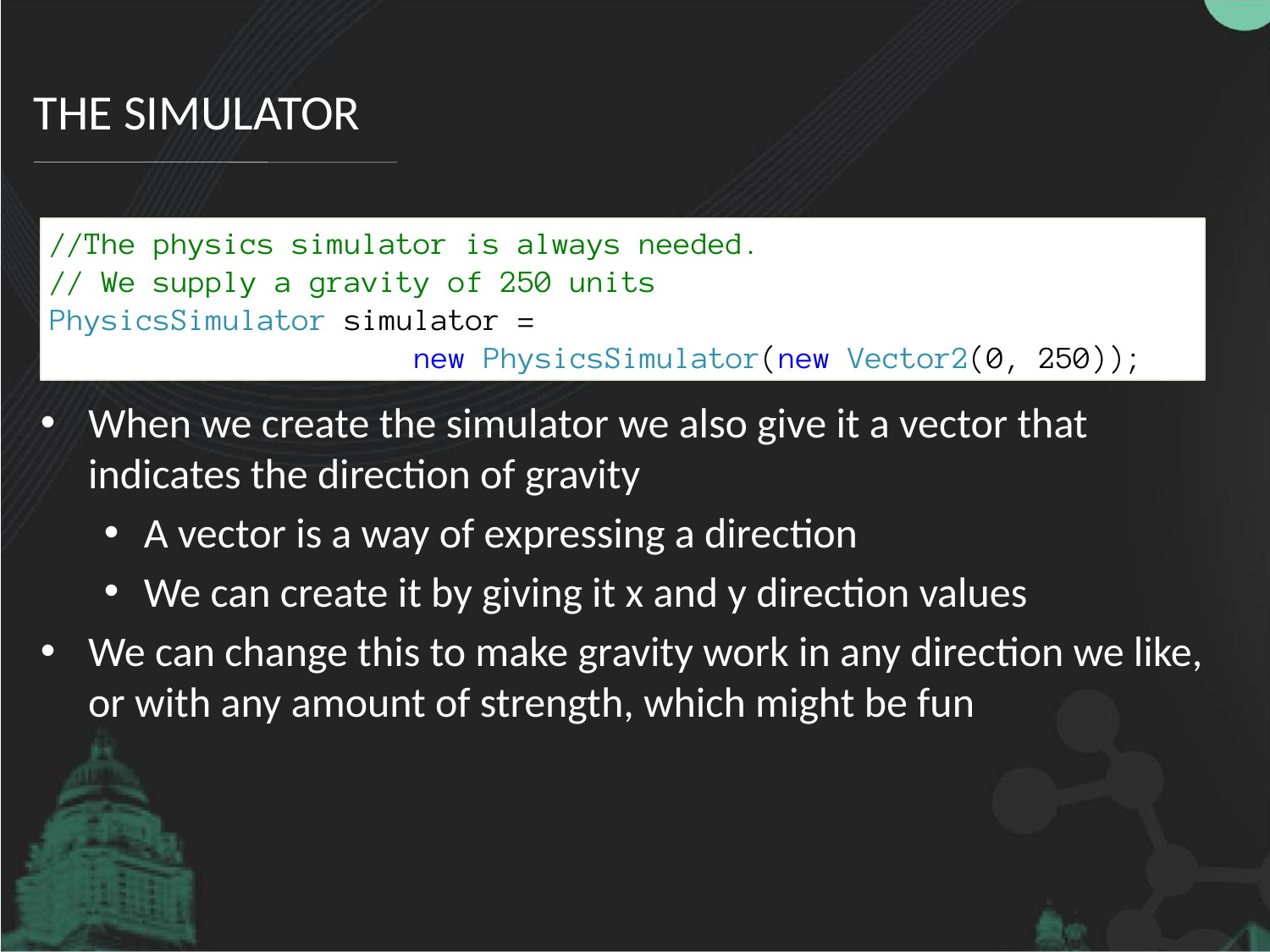

# The Simulator
//The physics simulator is always needed.
// We supply a gravity of 250 units
PhysicsSimulator simulator =
                     new PhysicsSimulator(new Vector2(0, 250));
When we create the simulator we also give it a vector that indicates the direction of gravity
A vector is a way of expressing a direction
We can create it by giving it x and y direction values
We can change this to make gravity work in any direction we like, or with any amount of strength, which might be fun